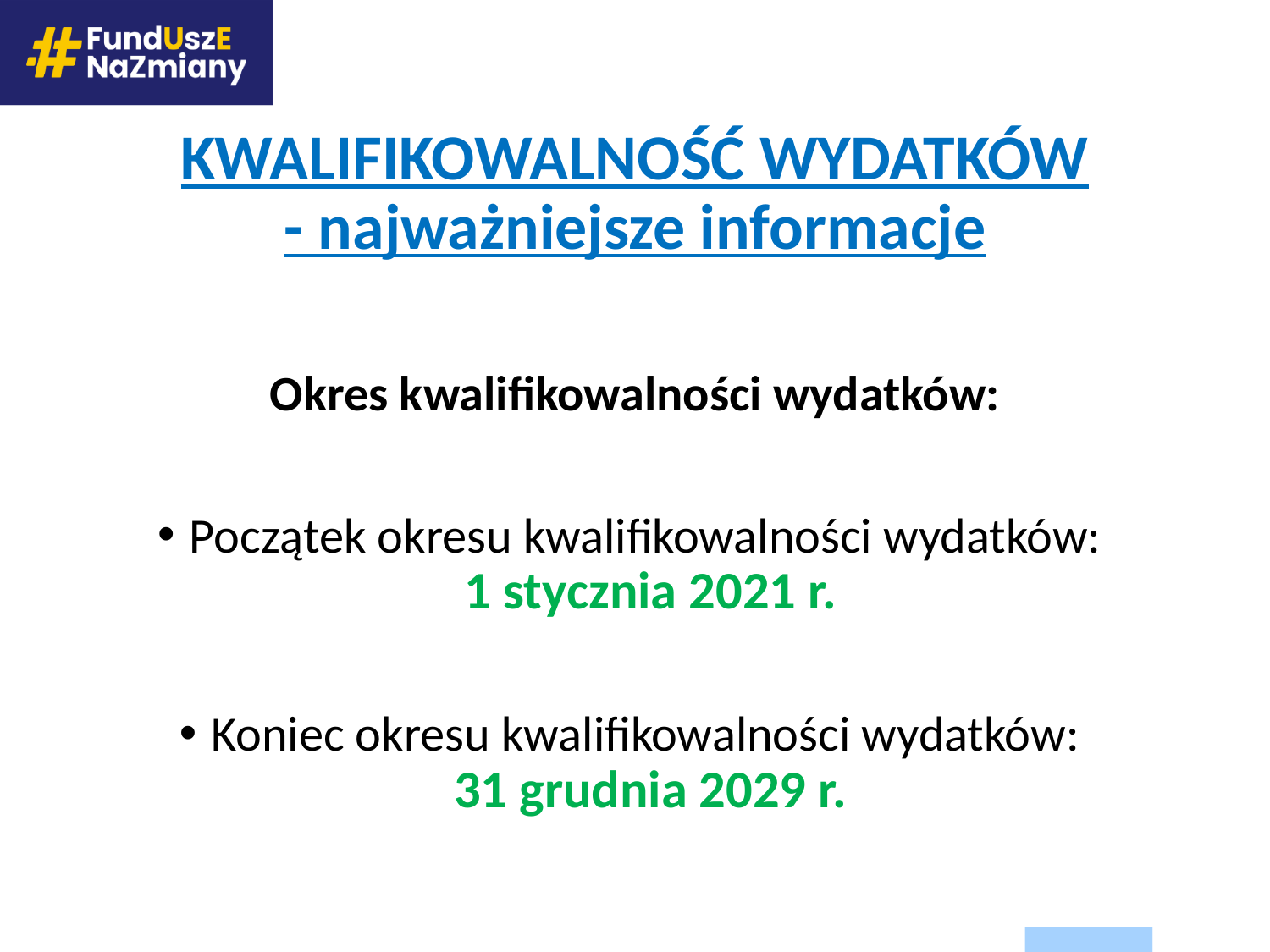

# KWALIFIKOWALNOŚĆ WYDATKÓW - najważniejsze informacje

Okres kwalifikowalności wydatków:

Początek okresu kwalifikowalności wydatków:
1 stycznia 2021 r.

Koniec okresu kwalifikowalności wydatków:
31 grudnia 2029 r.